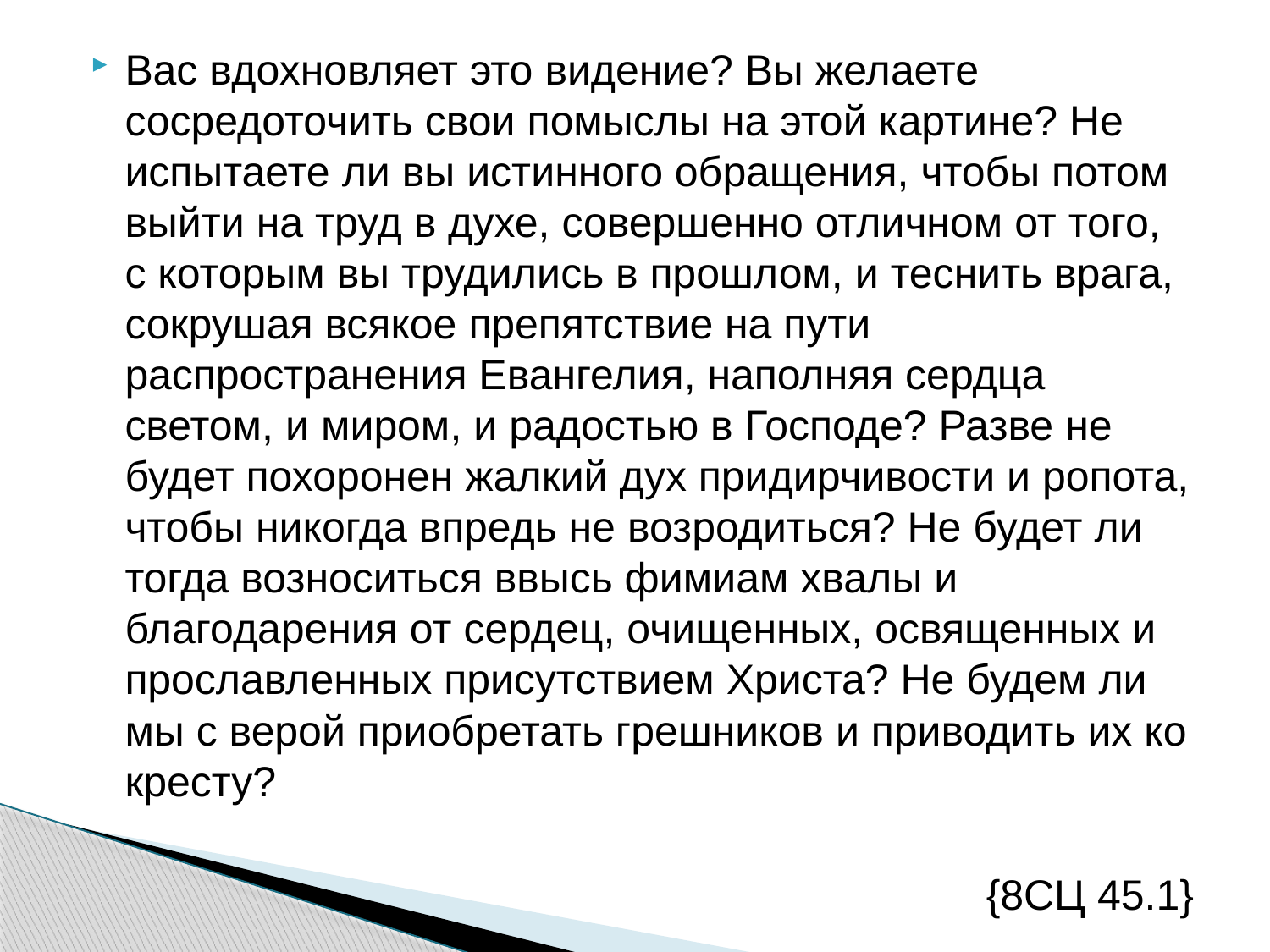

Вас вдохновляет это видение? Вы желаете сосредоточить свои помыслы на этой картине? Не испытаете ли вы истинного обращения, чтобы потом выйти на труд в духе, совершенно отличном от того, с которым вы трудились в прошлом, и теснить врага, сокрушая всякое препятствие на пути распространения Евангелия, наполняя сердца светом, и миром, и радостью в Господе? Разве не будет похоронен жалкий дух придирчивости и ропота, чтобы никогда впредь не возродиться? Не будет ли тогда возноситься ввысь фимиам хвалы и благодарения от сердец, очищенных, освященных и прославленных присутствием Христа? Не будем ли мы с верой приобретать грешников и приводить их ко кресту?

{8СЦ 45.1}
#